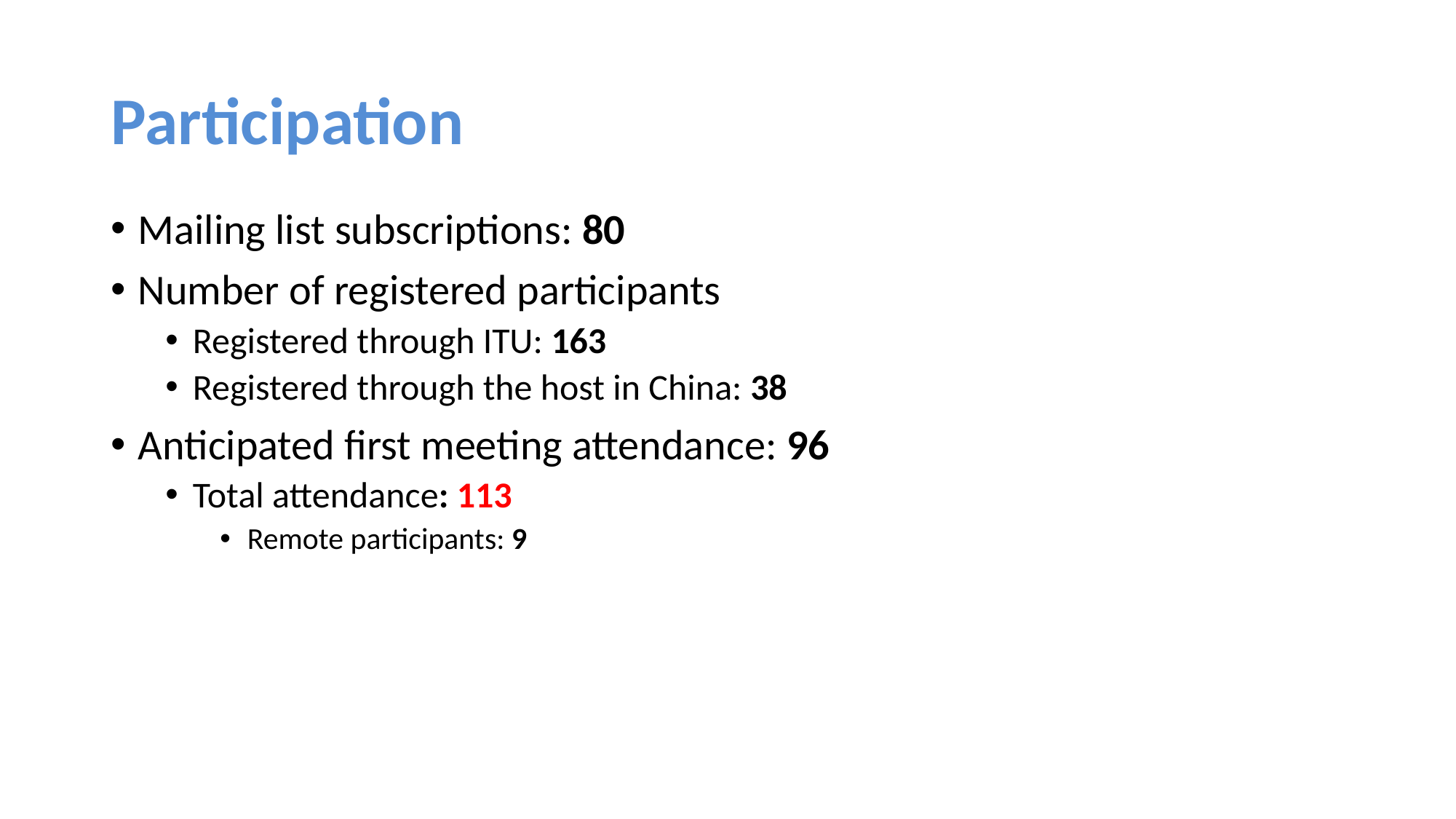

# Participation
Mailing list subscriptions: 80
Number of registered participants
Registered through ITU: 163
Registered through the host in China: 38
Anticipated first meeting attendance: 96
Total attendance: 113
Remote participants: 9